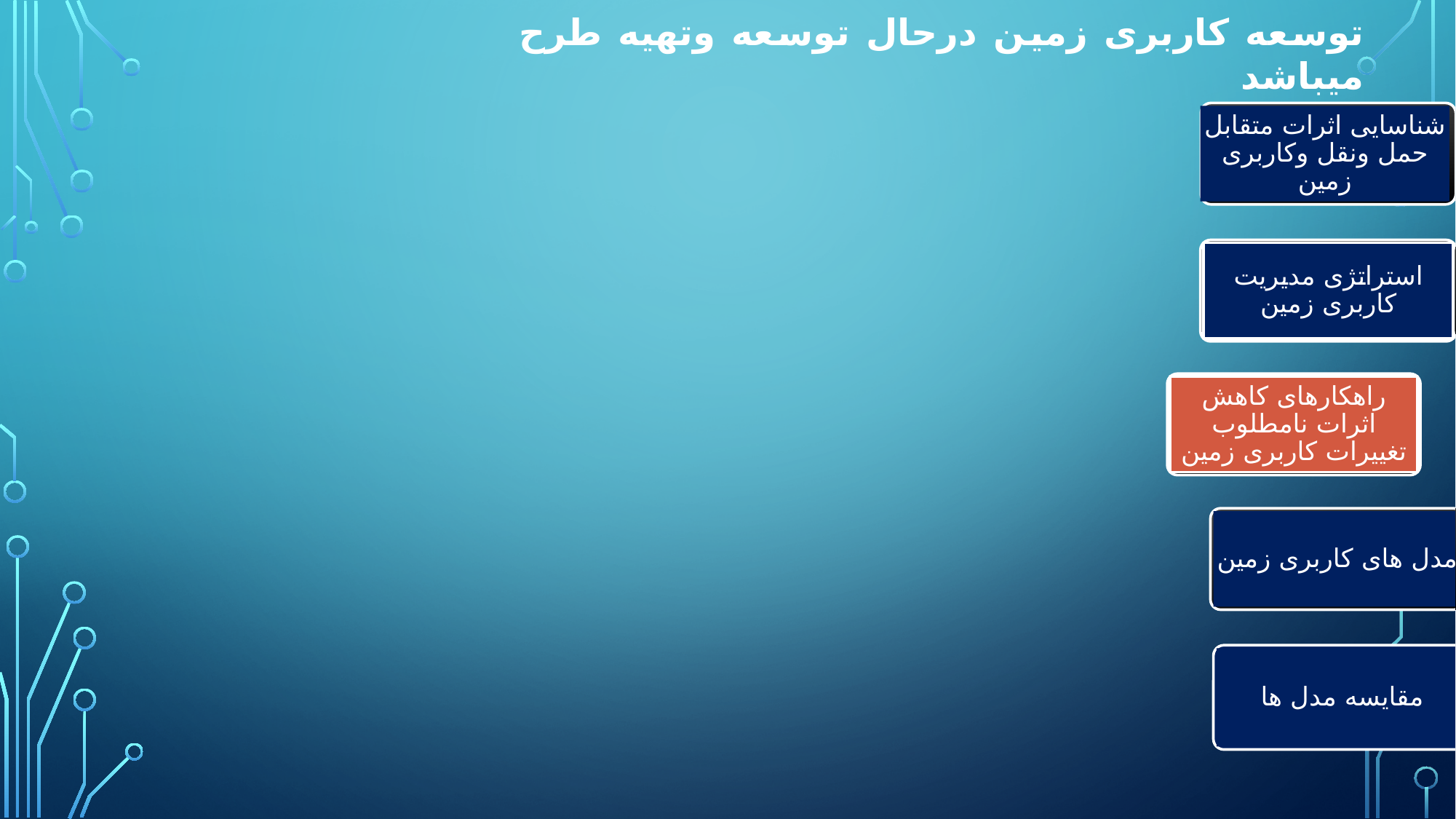

توسعه کاربری زمین درحال توسعه وتهیه طرح میباشد

شناسایی اثرات متقابل حمل ونقل وکاربری زمین

استراتژی مدیریت کاربری زمین

راهکارهای کاهش اثرات نامطلوب تغییرات کاربری زمین

مدل های کاربری زمین

مقایسه مدل ها